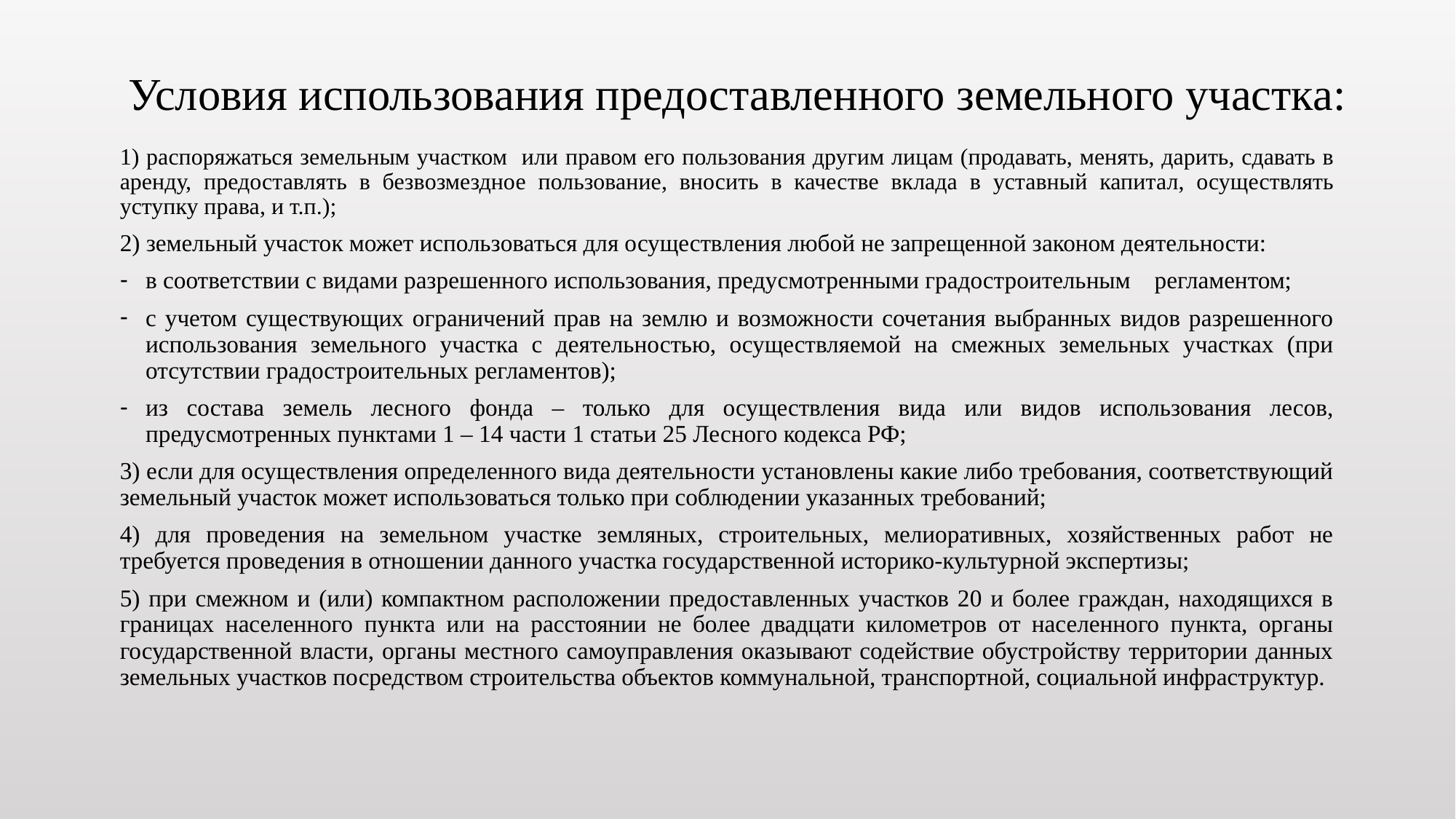

# Условия использования предоставленного земельного участка:
1) распоряжаться земельным участком  или правом его пользования другим лицам (продавать, менять, дарить, сдавать в аренду, предоставлять в безвозмездное пользование, вносить в качестве вклада в уставный капитал, осуществлять уступку права, и т.п.);
2) земельный участок может использоваться для осуществления любой не запрещенной законом деятельности:
в соответствии с видами разрешенного использования, предусмотренными градостроительным    регламентом;
с учетом существующих ограничений прав на землю и возможности сочетания выбранных видов разрешенного использования земельного участка с деятельностью, осуществляемой на смежных земельных участках (при отсутствии градостроительных регламентов);
из состава земель лесного фонда – только для осуществления вида или видов использования лесов, предусмотренных пунктами 1 – 14 части 1 статьи 25 Лесного кодекса РФ;
3) если для осуществления определенного вида деятельности установлены какие либо требования, соответствующий земельный участок может использоваться только при соблюдении указанных требований;
4) для проведения на земельном участке земляных, строительных, мелиоративных, хозяйственных работ не требуется проведения в отношении данного участка государственной историко-культурной экспертизы;
5) при смежном и (или) компактном расположении предоставленных участков 20 и более граждан, находящихся в границах населенного пункта или на расстоянии не более двадцати километров от населенного пункта, органы государственной власти, органы местного самоуправления оказывают содействие обустройству территории данных земельных участков посредством строительства объектов коммунальной, транспортной, социальной инфраструктур.